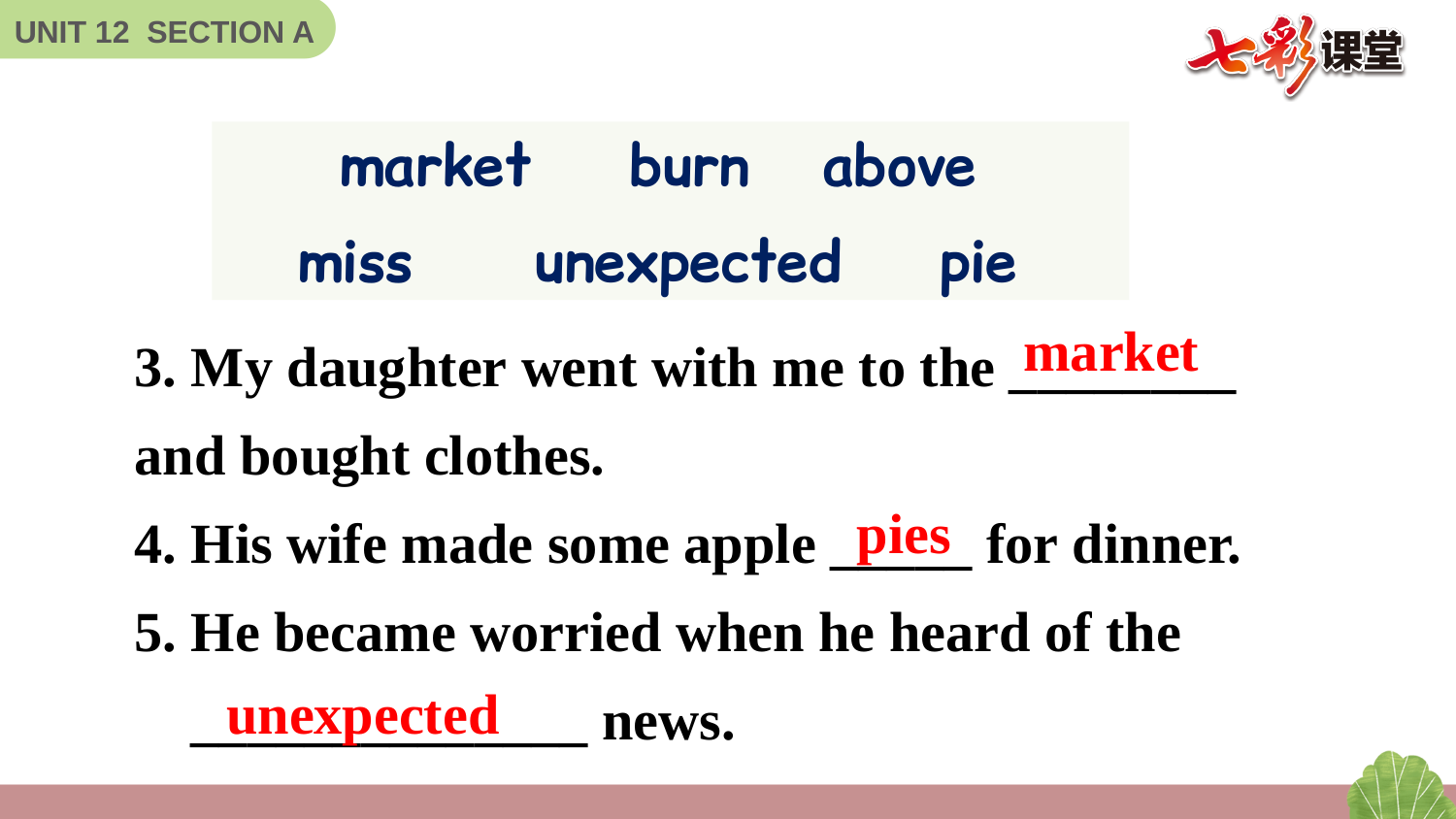

market    burn   above
miss     unexpected    pie
3. My daughter went with me to the ________ and bought clothes.
4. His wife made some apple _____ for dinner.
5. He became worried when he heard of the
    ______________ news.
market
pies
unexpected